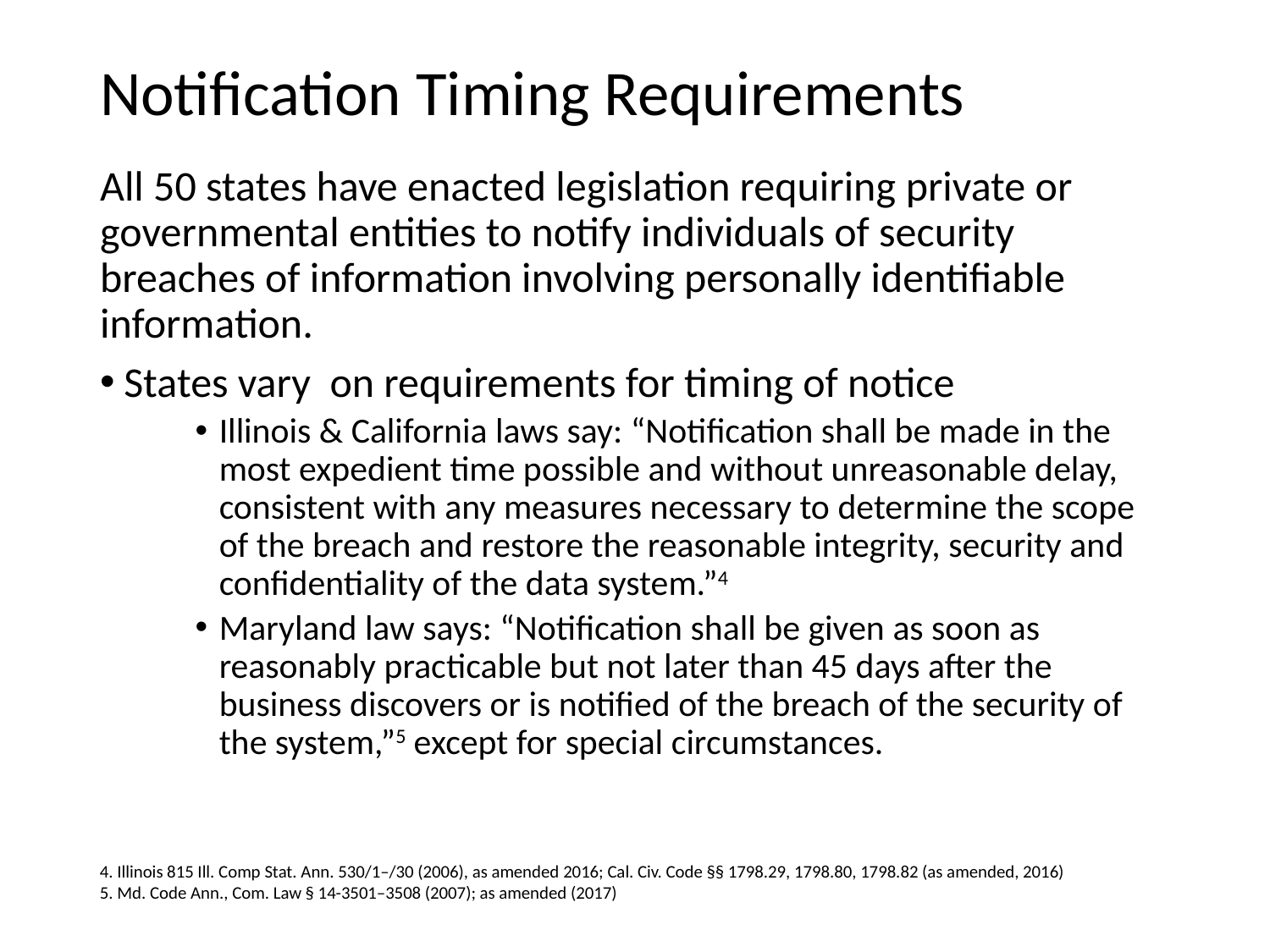

# Notification Timing Requirements
All 50 states have enacted legislation requiring private or governmental entities to notify individuals of security breaches of information involving personally identifiable information.
States vary  on requirements for timing of notice
Illinois & California laws say: “Notification shall be made in the most expedient time possible and without unreasonable delay, consistent with any measures necessary to determine the scope of the breach and restore the reasonable integrity, security and confidentiality of the data system.”4
Maryland law says: “Notification shall be given as soon as reasonably practicable but not later than 45 days after the business discovers or is notified of the breach of the security of the system,”5 except for special circumstances.
4. Illinois 815 Ill. Comp Stat. Ann. 530/1–/30 (2006), as amended 2016; Cal. Civ. Code §§ 1798.29, 1798.80, 1798.82 (as amended, 2016)
5. Md. Code Ann., Com. Law § 14-3501–3508 (2007); as amended (2017)